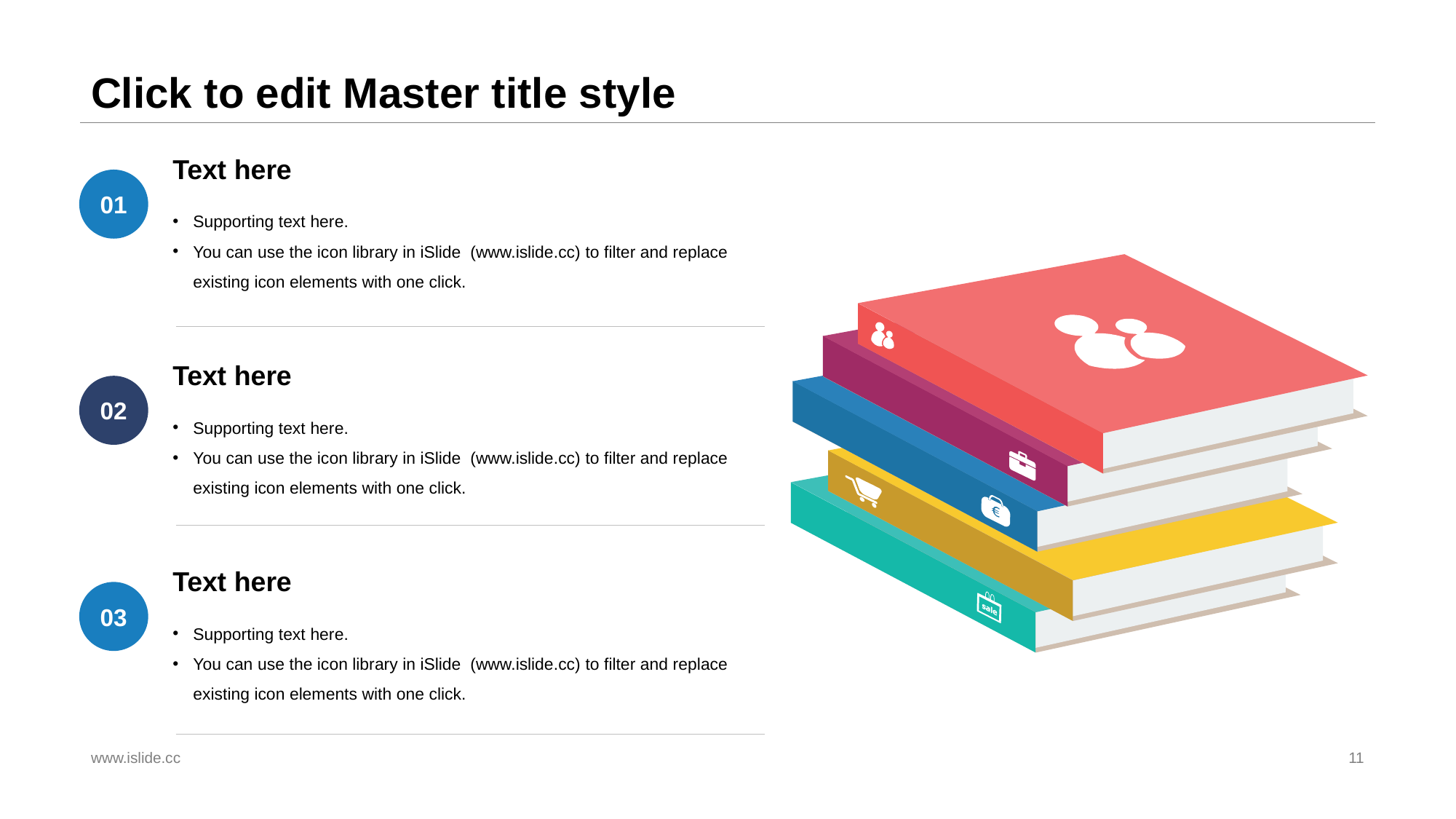

# Click to edit Master title style
Text here
01
Supporting text here.
You can use the icon library in iSlide  (www.islide.cc) to filter and replace existing icon elements with one click.

Text here

02

Supporting text here.
You can use the icon library in iSlide  (www.islide.cc) to filter and replace existing icon elements with one click.

Text here
03

Supporting text here.
You can use the icon library in iSlide  (www.islide.cc) to filter and replace existing icon elements with one click.
www.islide.cc
11